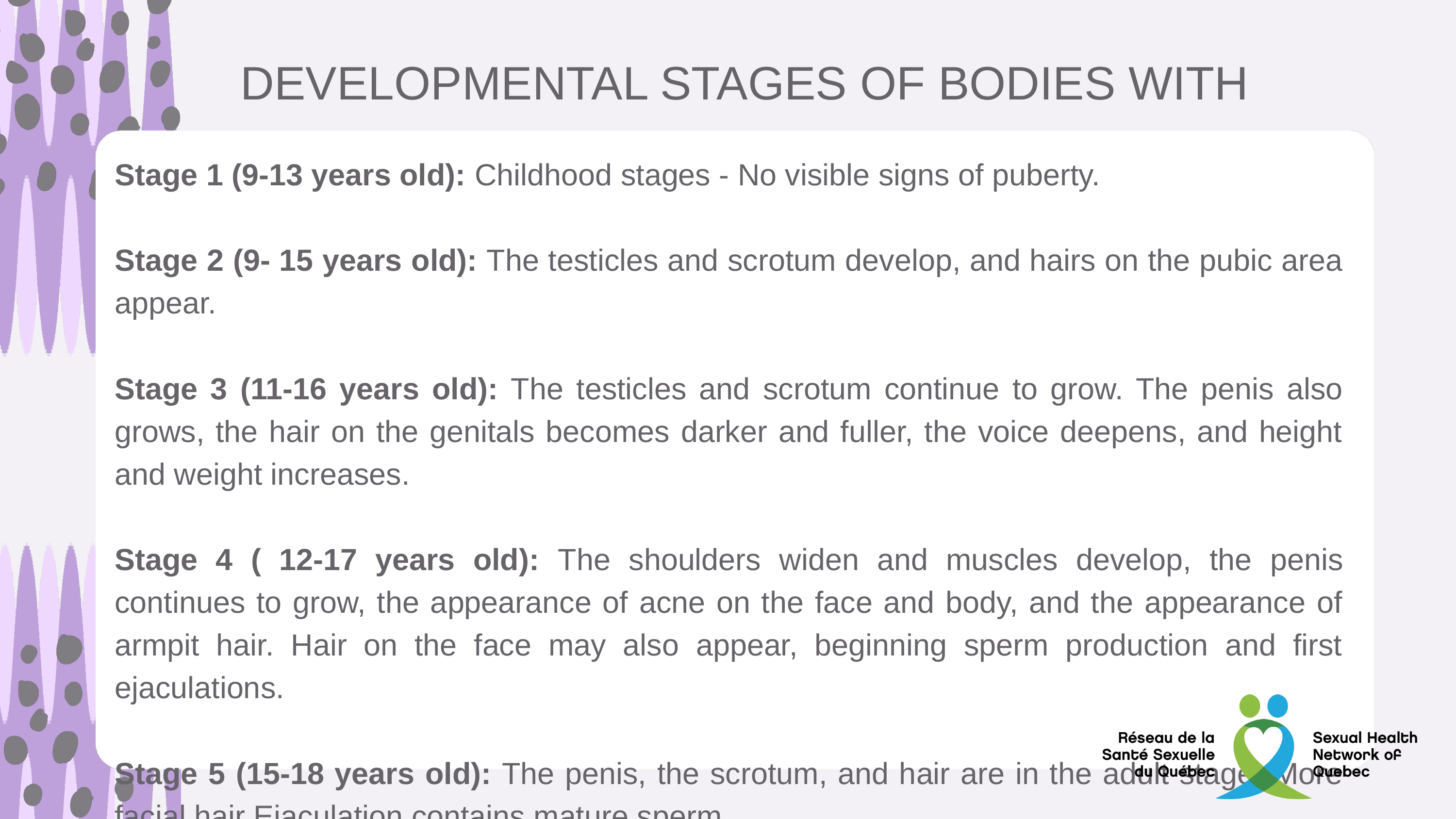

DEVELOPMENTAL STAGES OF BODIES WITH PENISES

Stage 1 (9-13 years old): Childhood stages - No visible signs of puberty.

Stage 2 (9- 15 years old): The testicles and scrotum develop, and hairs on the pubic area appear.

Stage 3 (11-16 years old): The testicles and scrotum continue to grow. The penis also grows, the hair on the genitals becomes darker and fuller, the voice deepens, and height and weight increases.

Stage 4 ( 12-17 years old): The shoulders widen and muscles develop, the penis continues to grow, the appearance of acne on the face and body, and the appearance of armpit hair. Hair on the face may also appear, beginning sperm production and first ejaculations.

Stage 5 (15-18 years old): The penis, the scrotum, and hair are in the adult stage. More facial hair Ejaculation contains mature sperm.